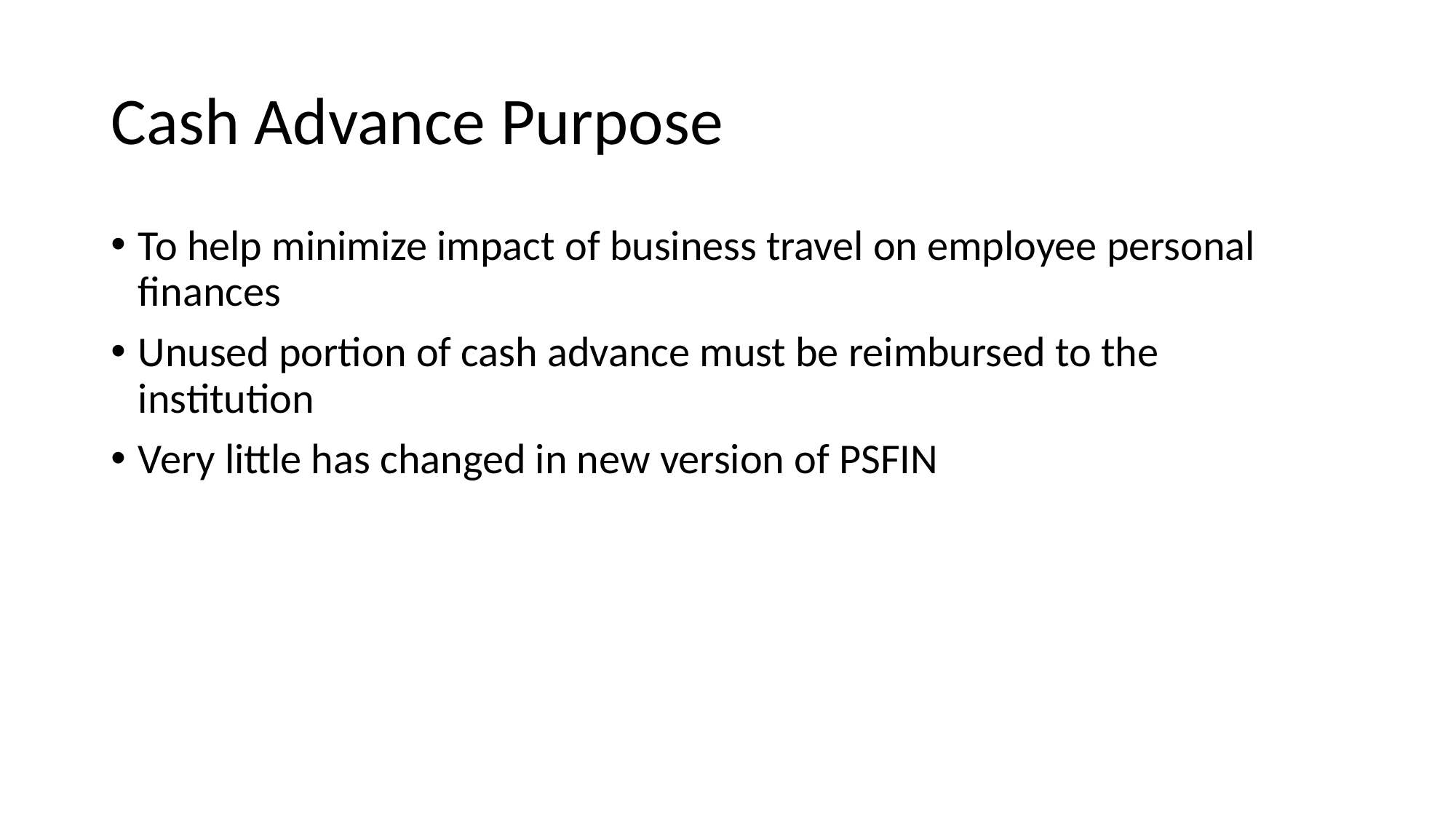

# Cash Advance Purpose
To help minimize impact of business travel on employee personal finances
Unused portion of cash advance must be reimbursed to the institution
Very little has changed in new version of PSFIN